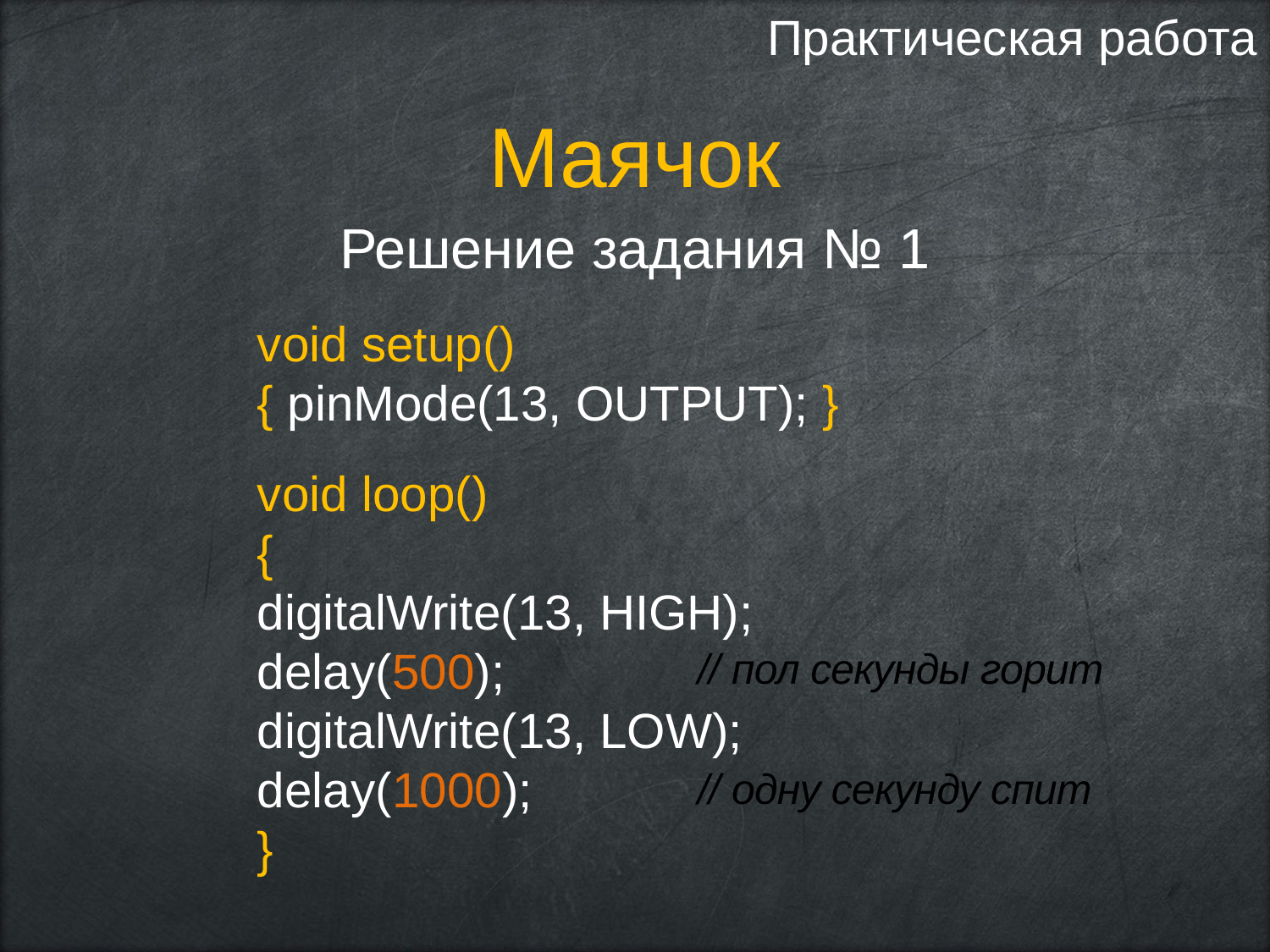

Практическая работа
Маячок
Решение задания № 1
void setup()
{ pinMode(13, OUTPUT); }
void loop()
{
digitalWrite(13, HIGH);
delay(500);
digitalWrite(13, LOW);
delay(1000);
}
// пол секунды горит
// одну секунду спит